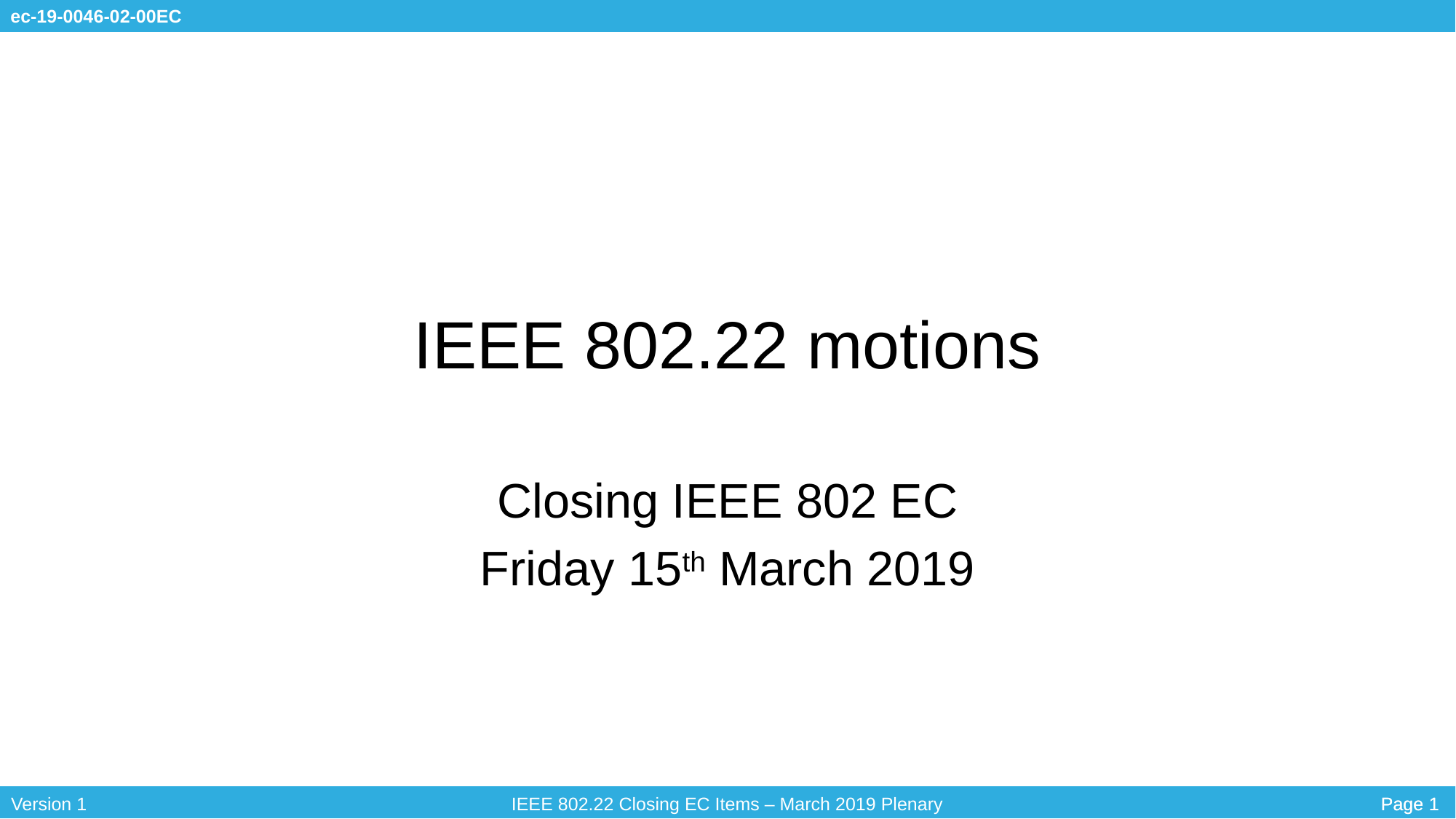

# IEEE 802.22 motions
Closing IEEE 802 EC
Friday 15th March 2019